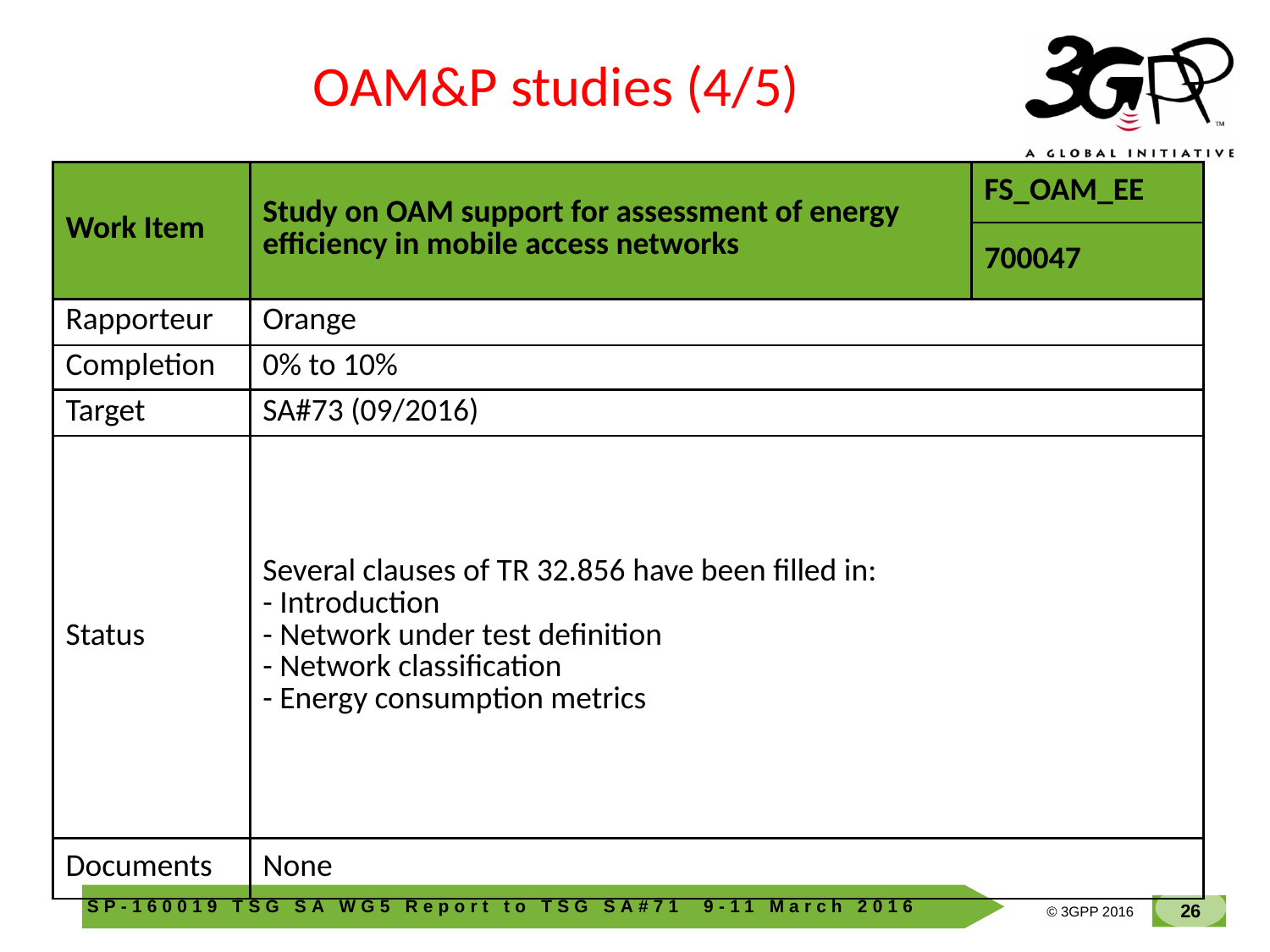

OAM&P studies (4/5)
| Work Item | Study on OAM support for assessment of energy efficiency in mobile access networks | FS\_OAM\_EE |
| --- | --- | --- |
|  |  | 700047 |
| Rapporteur | Orange |  |
| Completion | 0% to 10% |  |
| Target | SA#73 (09/2016) |  |
| Status | Several clauses of TR 32.856 have been filled in: - Introduction - Network under test definition - Network classification - Energy consumption metrics |  |
| Documents | None |  |